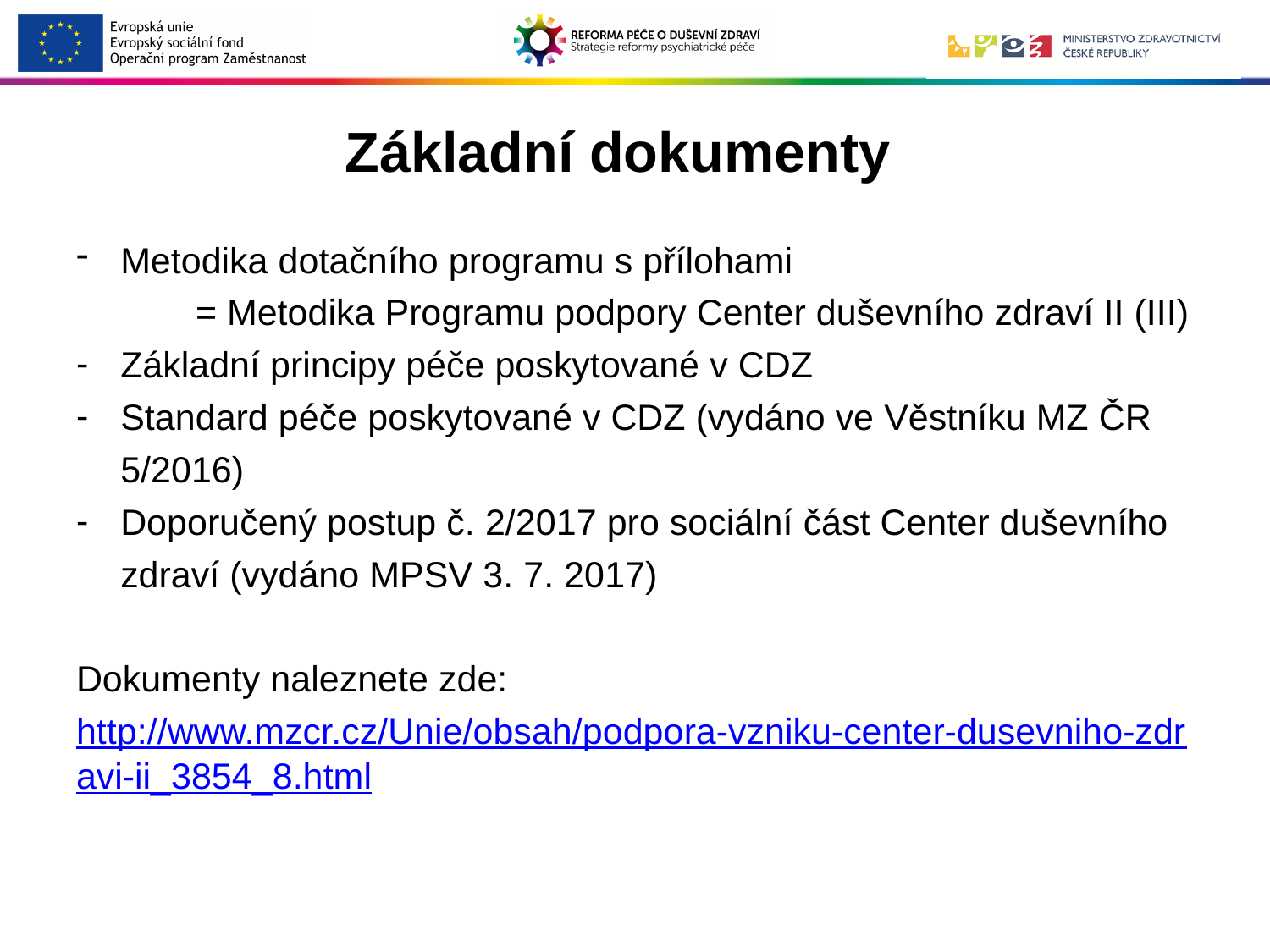

# Základní dokumenty
Metodika dotačního programu s přílohami
	 = Metodika Programu podpory Center duševního zdraví II (III)
Základní principy péče poskytované v CDZ
Standard péče poskytované v CDZ (vydáno ve Věstníku MZ ČR 5/2016)
Doporučený postup č. 2/2017 pro sociální část Center duševního zdraví (vydáno MPSV 3. 7. 2017)

Dokumenty naleznete zde:
http://www.mzcr.cz/Unie/obsah/podpora-vzniku-center-dusevniho-zdravi-ii_3854_8.html